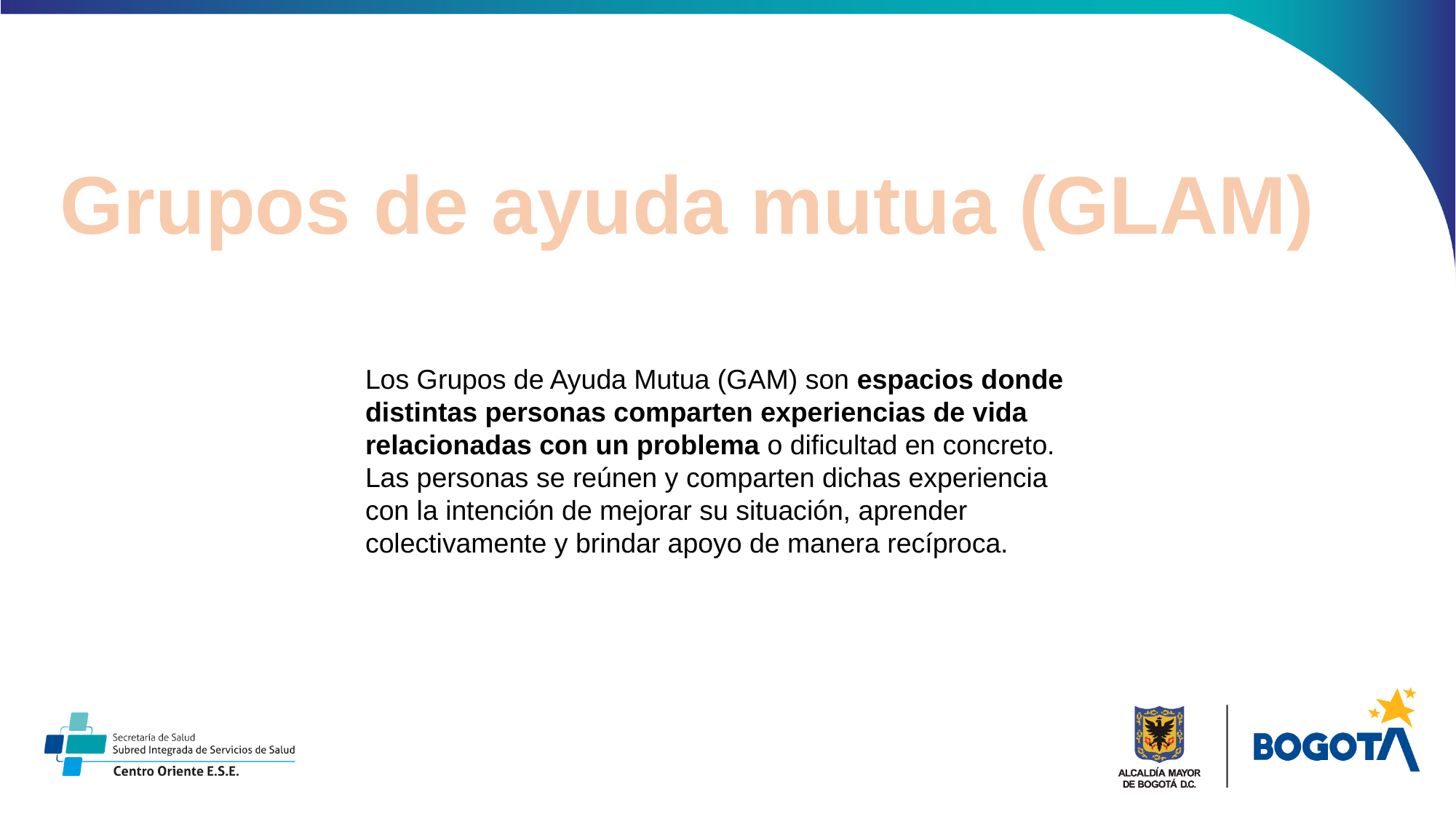

Grupos de ayuda mutua (GLAM)

Los Grupos de Ayuda Mutua (GAM) son espacios donde distintas personas comparten experiencias de vida relacionadas con un problema o dificultad en concreto. Las personas se reúnen y comparten dichas experiencia con la intención de mejorar su situación, aprender colectivamente y brindar apoyo de manera recíproca.